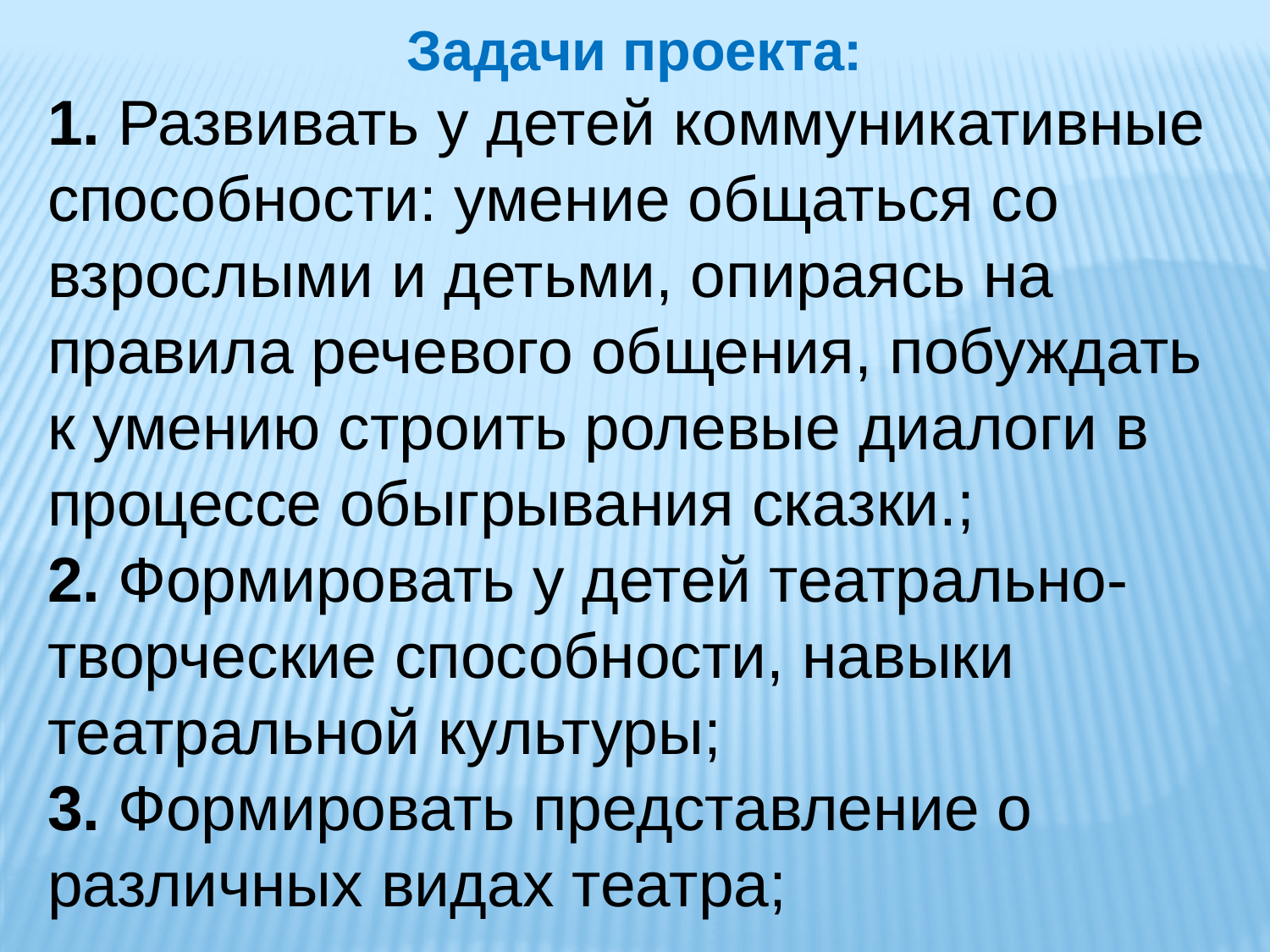

Задачи проекта:
1. Развивать у детей коммуникативные способности: умение общаться со взрослыми и детьми, опираясь на правила речевого общения, побуждать к умению строить ролевые диалоги в процессе обыгрывания сказки.;
2. Формировать у детей театрально-творческие способности, навыки театральной культуры;
3. Формировать представление о различных видах театра;